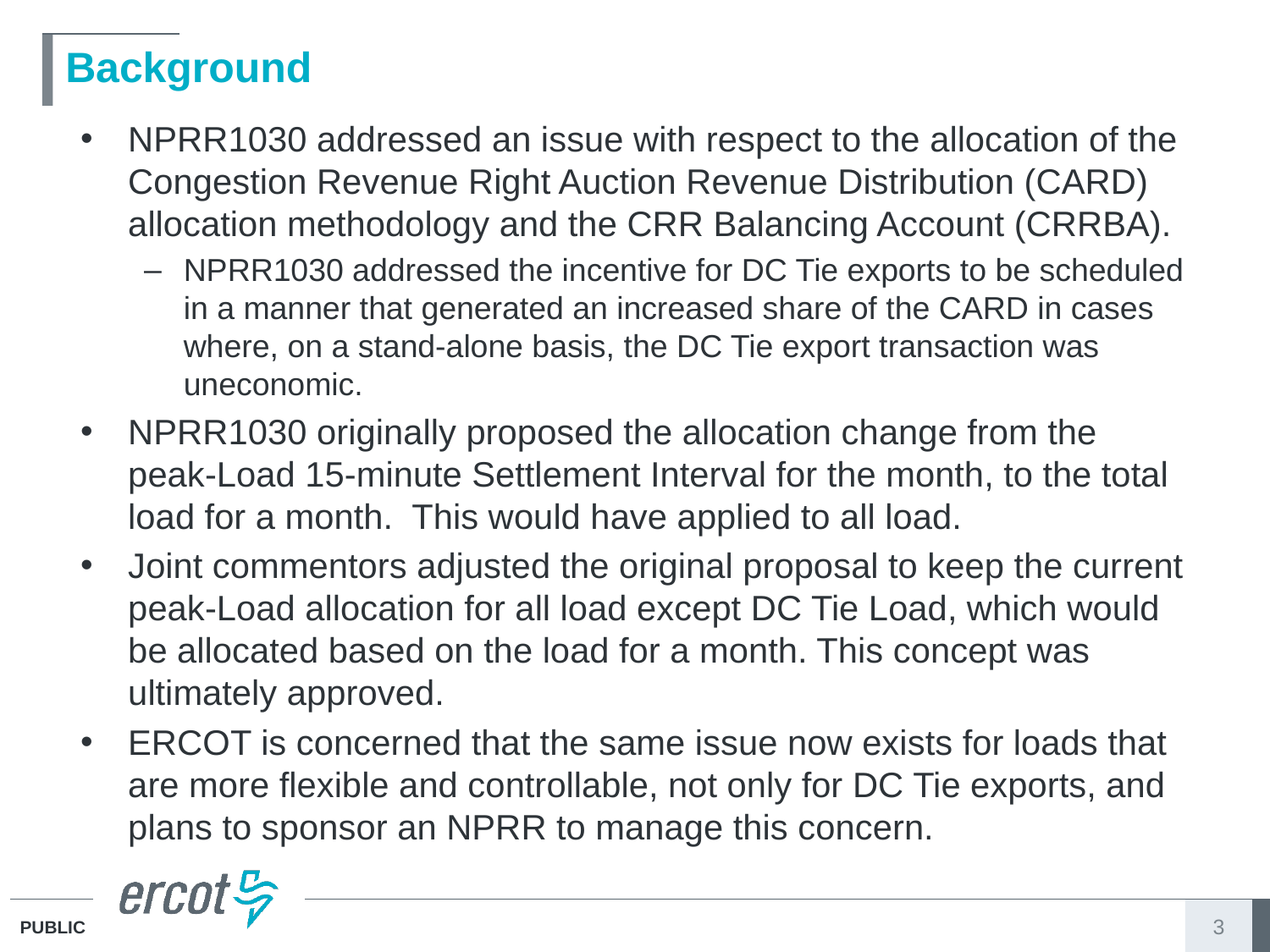

# Background
NPRR1030 addressed an issue with respect to the allocation of the Congestion Revenue Right Auction Revenue Distribution (CARD) allocation methodology and the CRR Balancing Account (CRRBA).
NPRR1030 addressed the incentive for DC Tie exports to be scheduled in a manner that generated an increased share of the CARD in cases where, on a stand-alone basis, the DC Tie export transaction was uneconomic.
NPRR1030 originally proposed the allocation change from the peak-Load 15-minute Settlement Interval for the month, to the total load for a month.  This would have applied to all load.
Joint commentors adjusted the original proposal to keep the current peak-Load allocation for all load except DC Tie Load, which would be allocated based on the load for a month. This concept was ultimately approved.
ERCOT is concerned that the same issue now exists for loads that are more flexible and controllable, not only for DC Tie exports, and plans to sponsor an NPRR to manage this concern.

3